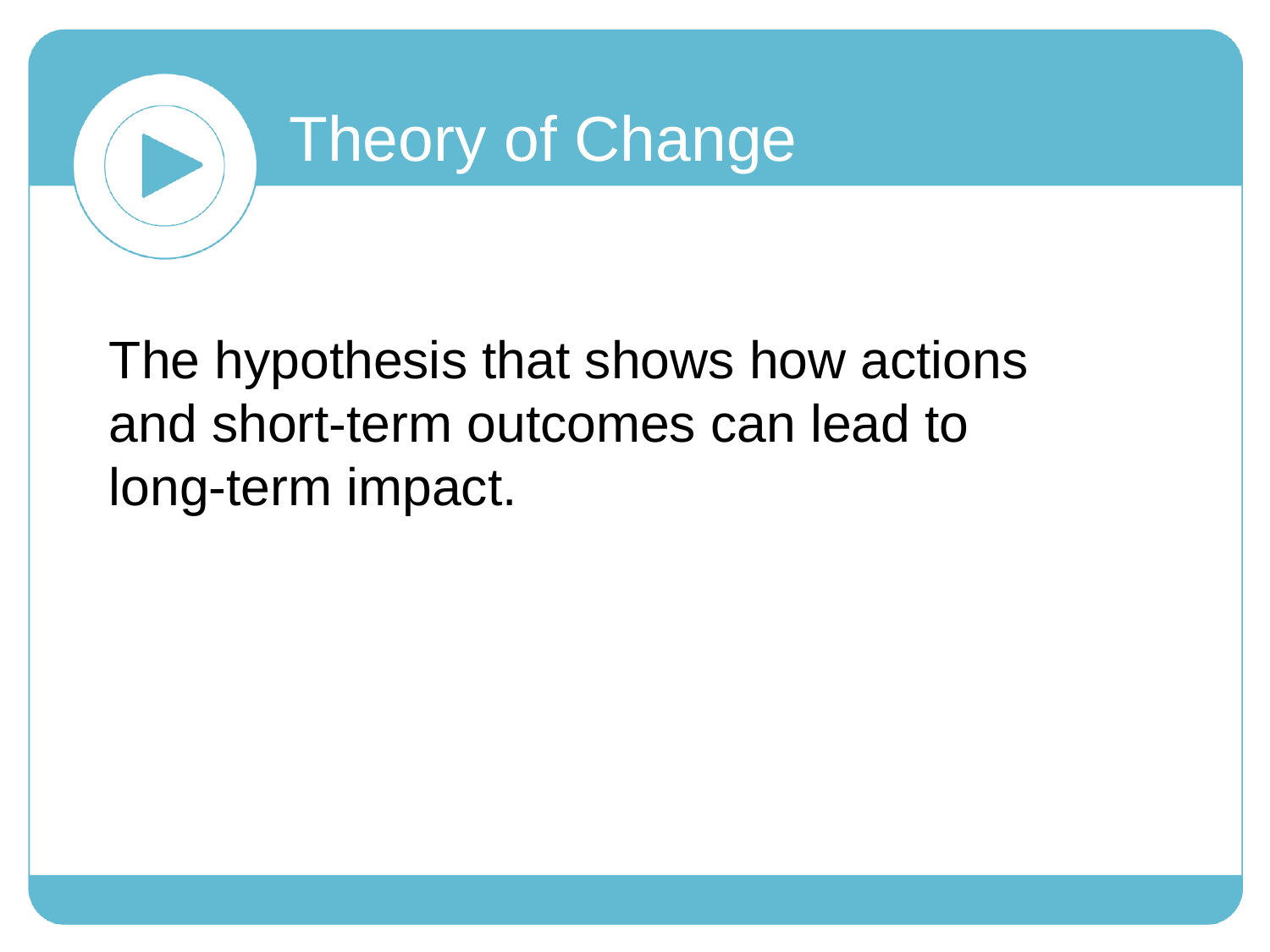

Theory of Change
The hypothesis that shows how actions and short-term outcomes can lead to long-term impact.